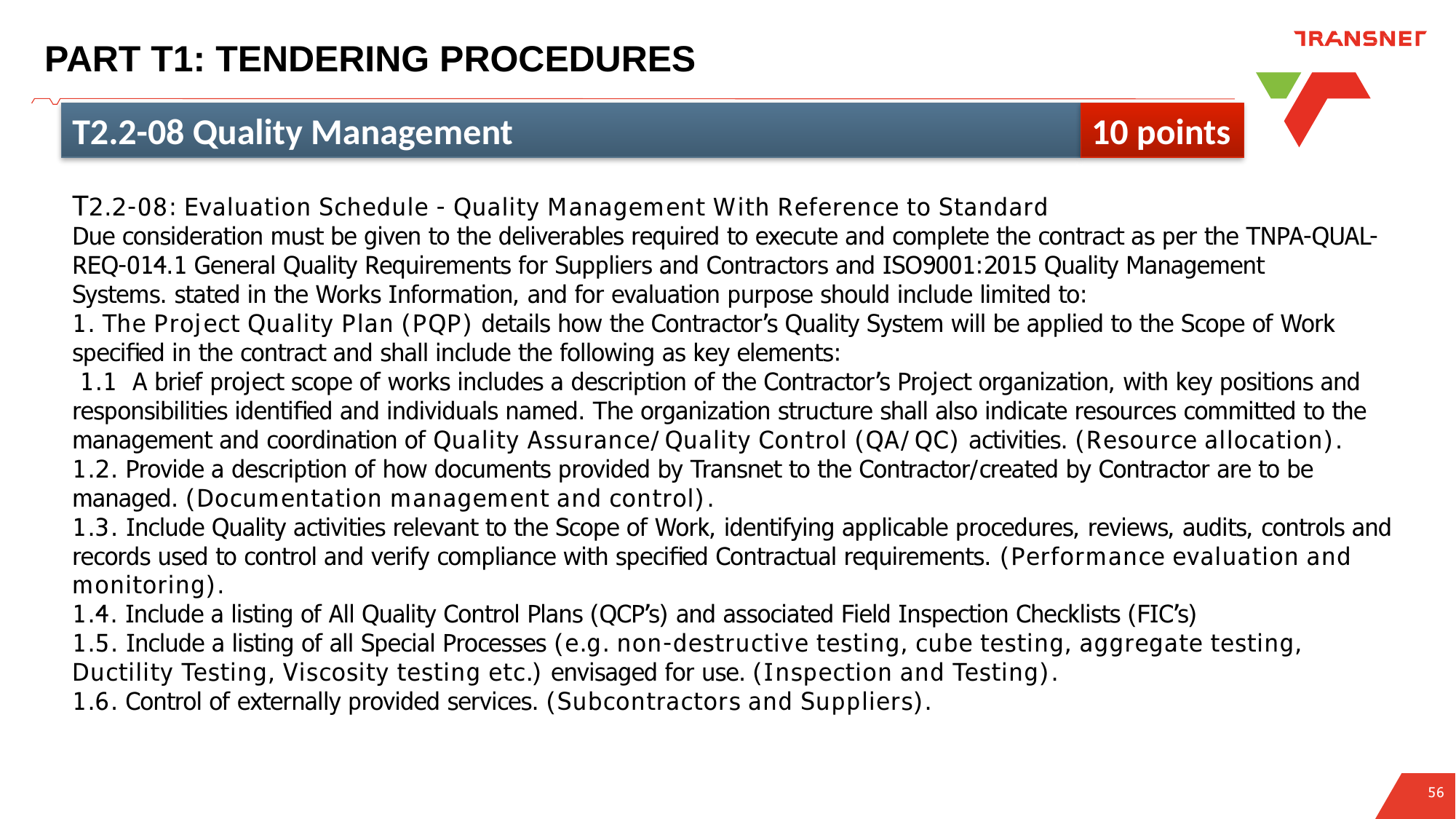

# PART T1: TENDERING PROCEDURES
T2.2-08 Quality Management
10 points
T2.2-08: Evaluation Schedule - Quality Management With Reference to Standard
Due consideration must be given to the deliverables required to execute and complete the contract as per the TNPA-QUAL-REQ-014.1 General Quality Requirements for Suppliers and Contractors and ISO9001:2015 Quality Management Systems. stated in the Works Information, and for evaluation purpose should include limited to:
1. The Project Quality Plan (PQP) details how the Contractor’s Quality System will be applied to the Scope of Work specified in the contract and shall include the following as key elements:
 1.1  A brief project scope of works includes a description of the Contractor’s Project organization, with key positions and responsibilities identified and individuals named. The organization structure shall also indicate resources committed to the management and coordination of Quality Assurance/Quality Control (QA/QC) activities. (Resource allocation).
1.2. Provide a description of how documents provided by Transnet to the Contractor/created by Contractor are to be managed. (Documentation management and control).
1.3. Include Quality activities relevant to the Scope of Work, identifying applicable procedures, reviews, audits, controls and records used to control and verify compliance with specified Contractual requirements. (Performance evaluation and monitoring).
1.4. Include a listing of All Quality Control Plans (QCP’s) and associated Field Inspection Checklists (FIC’s)
1.5. Include a listing of all Special Processes (e.g. non-destructive testing, cube testing, aggregate testing, Ductility Testing, Viscosity testing etc.) envisaged for use. (Inspection and Testing).
1.6. Control of externally provided services. (Subcontractors and Suppliers).

55 points
30 points
10 points
Q&A